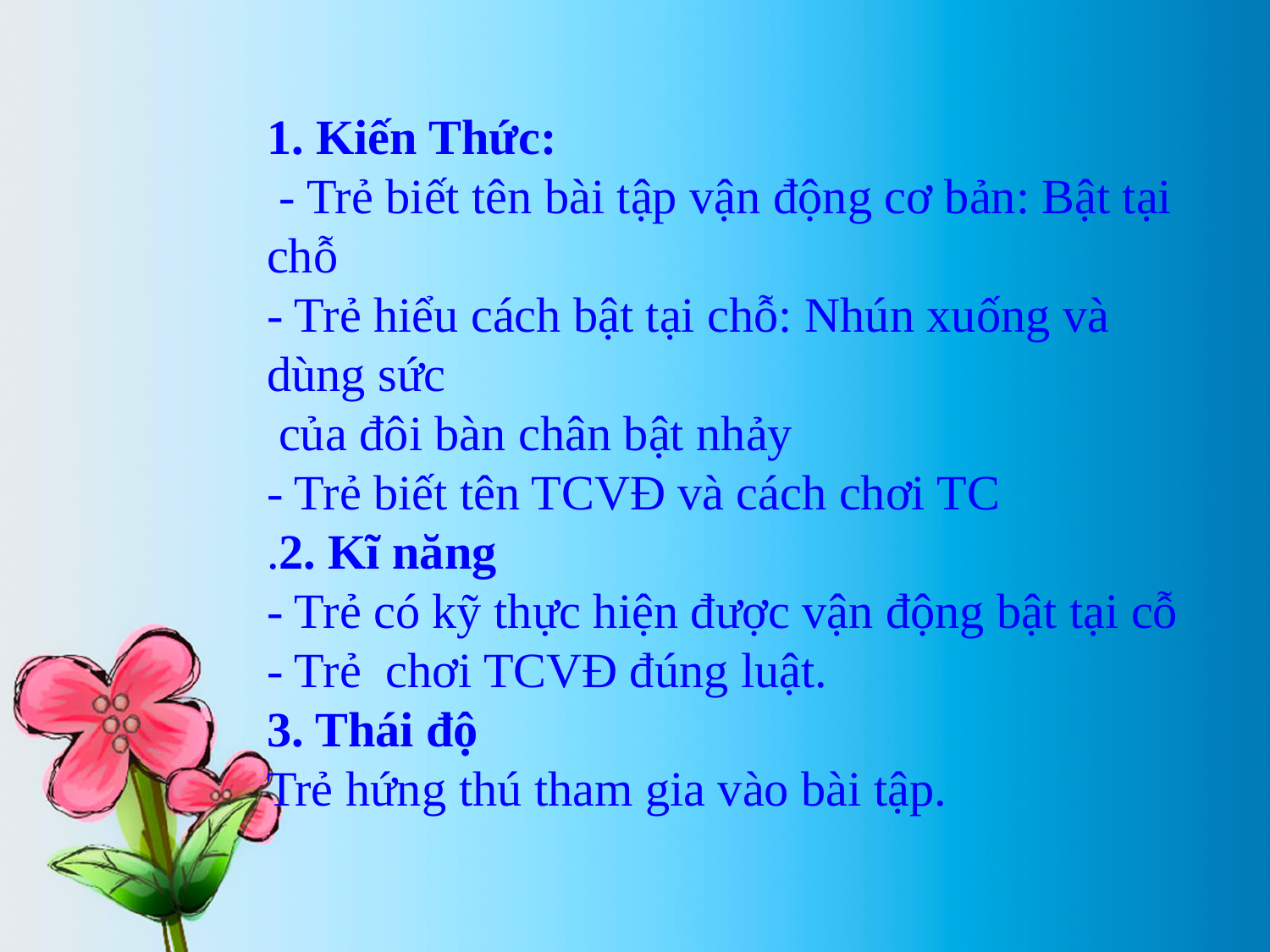

1. Kiến Thức:
 - Trẻ biết tên bài tập vận động cơ bản: Bật tại chỗ
- Trẻ hiểu cách bật tại chỗ: Nhún xuống và dùng sức
 của đôi bàn chân bật nhảy 
- Trẻ biết tên TCVĐ và cách chơi TC
.2. Kĩ năng
- Trẻ có kỹ thực hiện được vận động bật tại cỗ
- Trẻ  chơi TCVĐ đúng luật.
3. Thái độ
Trẻ hứng thú tham gia vào bài tập.